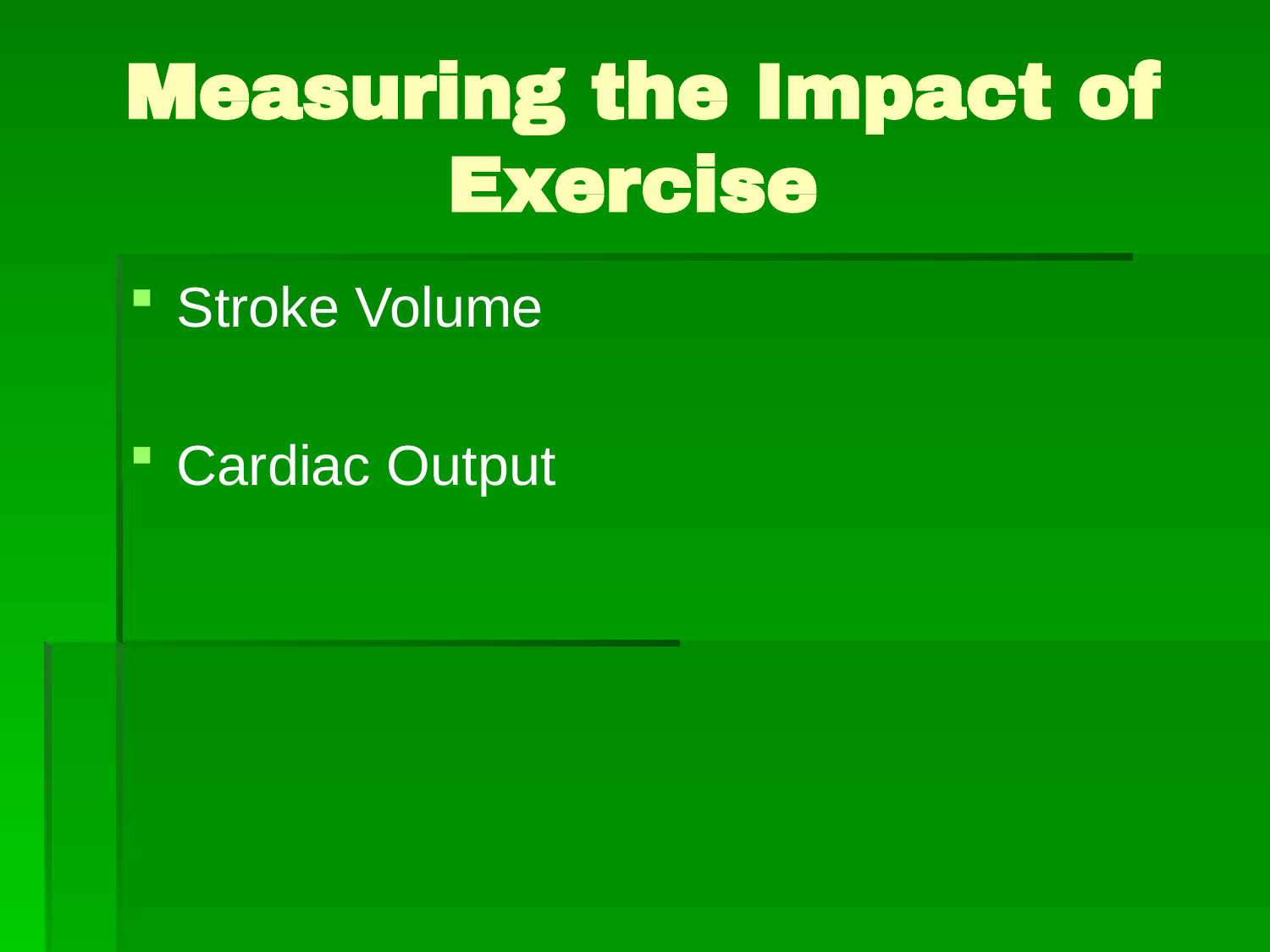

# Measuring the Impact of Exercise
Stroke Volume

Cardiac Output